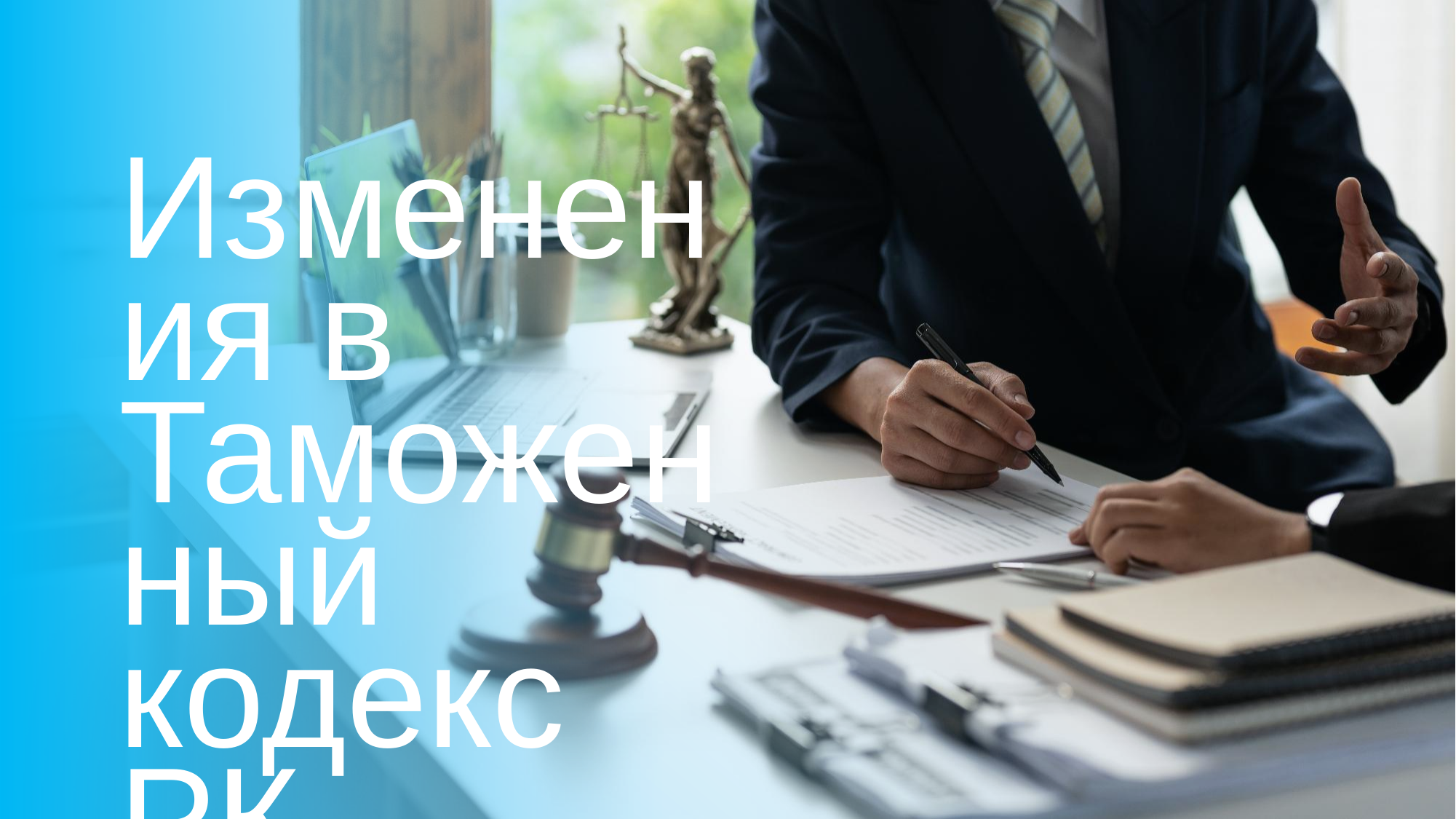

# Изменения в Таможенный кодекс РК ЗРК от 17.07.25 г. № 213-VIII (введен в действие с 29 июля 2025 г.)